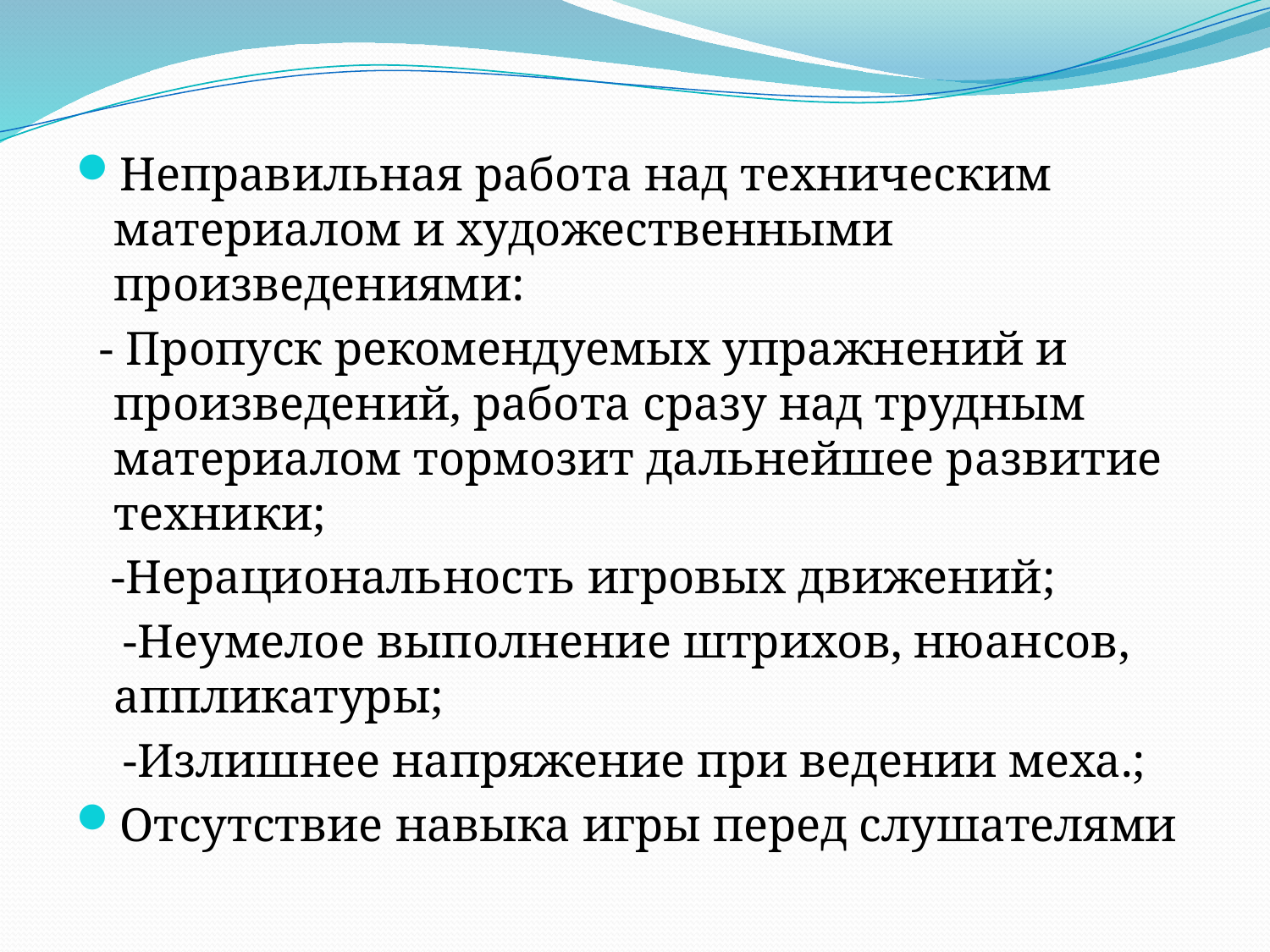

Неправильная работа над техническим материалом и художественными произведениями:
  - Пропуск рекомендуемых упражнений и произведений, работа сразу над трудным материалом тормозит дальнейшее развитие техники;
   -Нерациональность игровых движений;
    -Неумелое выполнение штрихов, нюансов, аппликатуры;
    -Излишнее напряжение при ведении меха.;
Отсутствие навыка игры перед слушателями